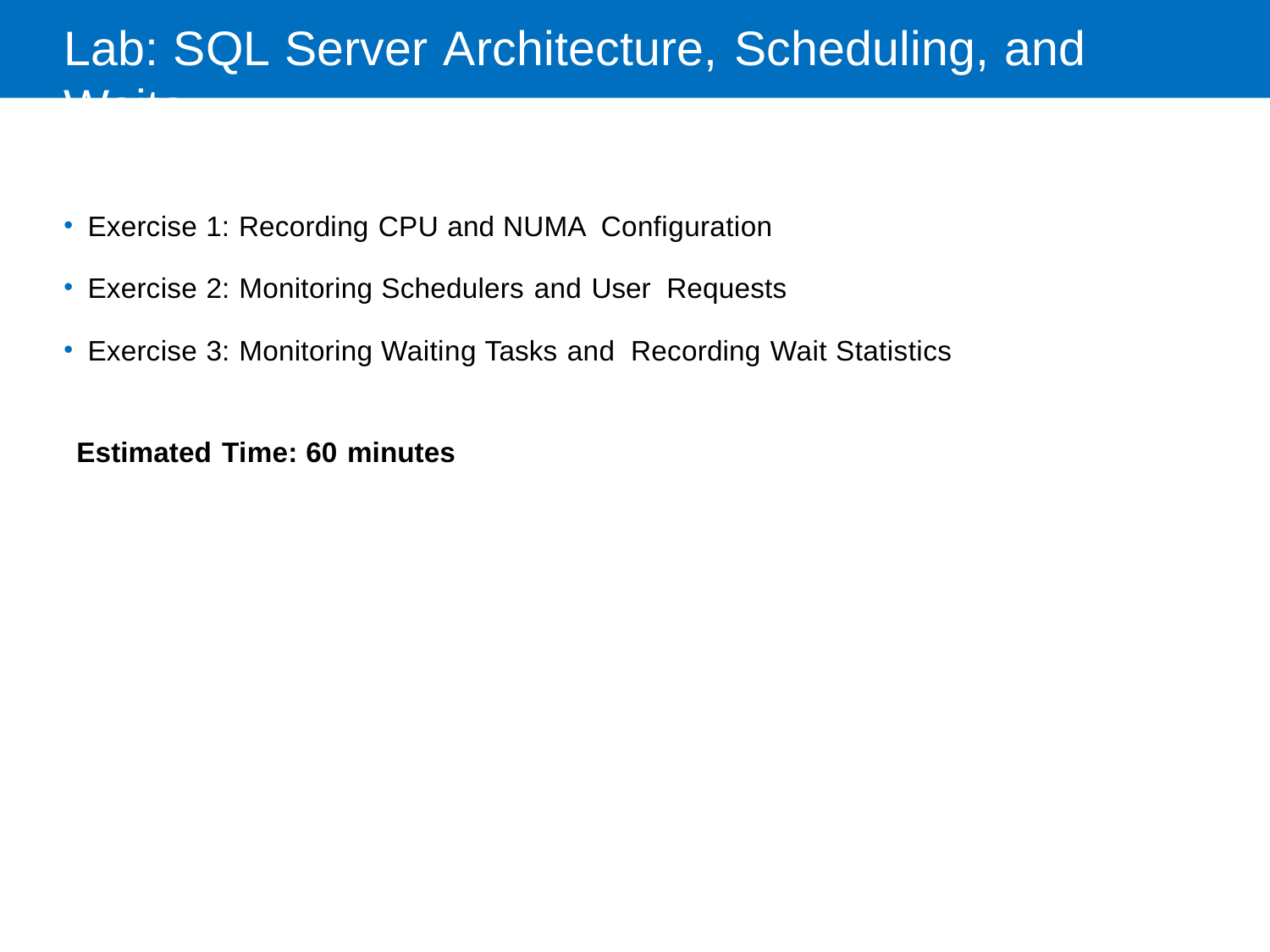

Lab: SQL Server Architecture, Scheduling, and Waits

Exercise 1: Recording CPU and NUMA  Configuration
Exercise 2: Monitoring Schedulers and User  Requests
Exercise 3: Monitoring Waiting Tasks and  Recording Wait Statistics

Estimated Time: 60 minutes